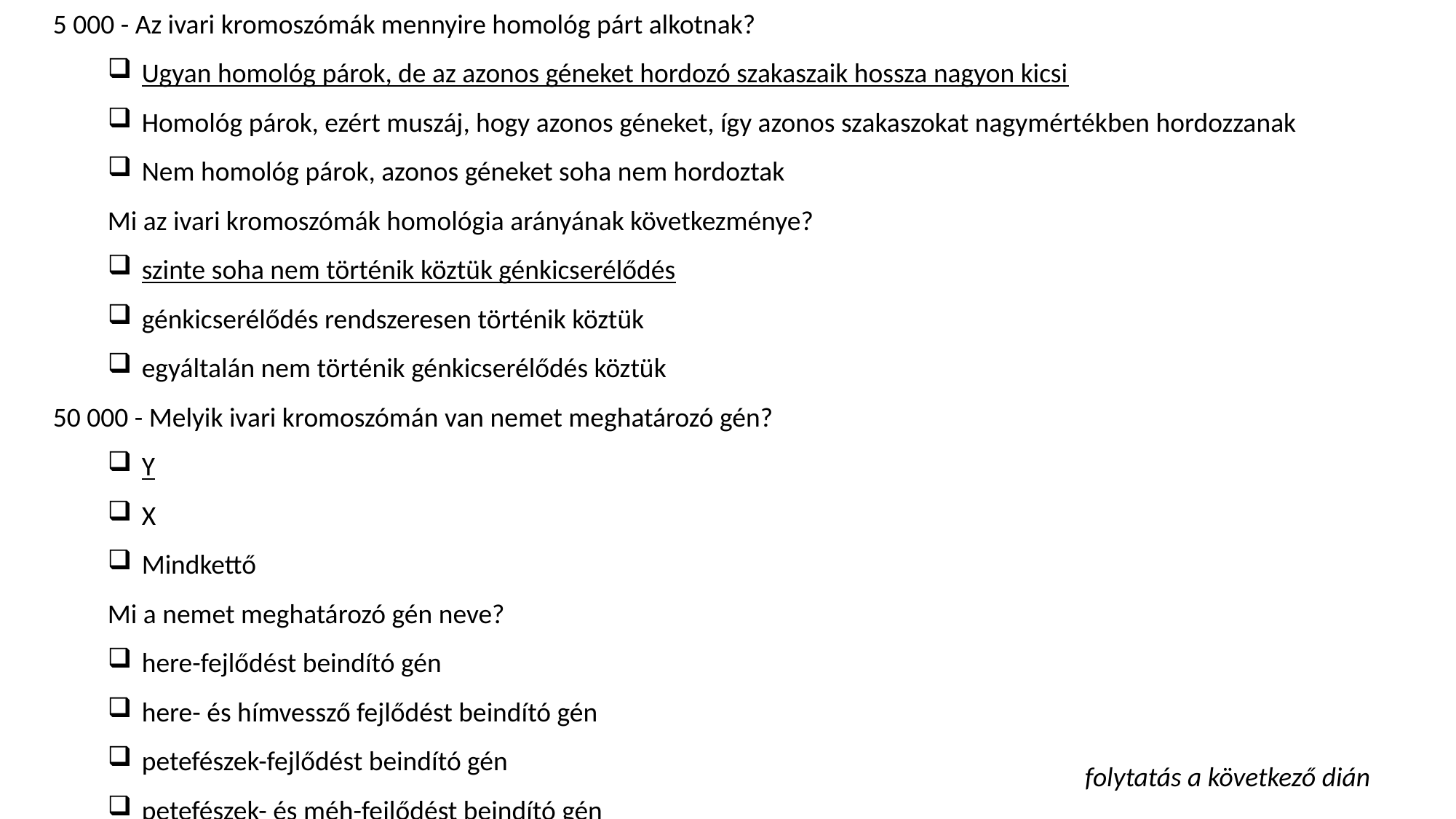

5 000 - Az ivari kromoszómák mennyire homológ párt alkotnak?
Ugyan homológ párok, de az azonos géneket hordozó szakaszaik hossza nagyon kicsi
Homológ párok, ezért muszáj, hogy azonos géneket, így azonos szakaszokat nagymértékben hordozzanak
Nem homológ párok, azonos géneket soha nem hordoztak
Mi az ivari kromoszómák homológia arányának következménye?
szinte soha nem történik köztük génkicserélődés
génkicserélődés rendszeresen történik köztük
egyáltalán nem történik génkicserélődés köztük
50 000 - Melyik ivari kromoszómán van nemet meghatározó gén?
Y
X
Mindkettő
Mi a nemet meghatározó gén neve?
here-fejlődést beindító gén
here- és hímvessző fejlődést beindító gén
petefészek-fejlődést beindító gén
petefészek- és méh-fejlődést beindító gén
folytatás a következő dián